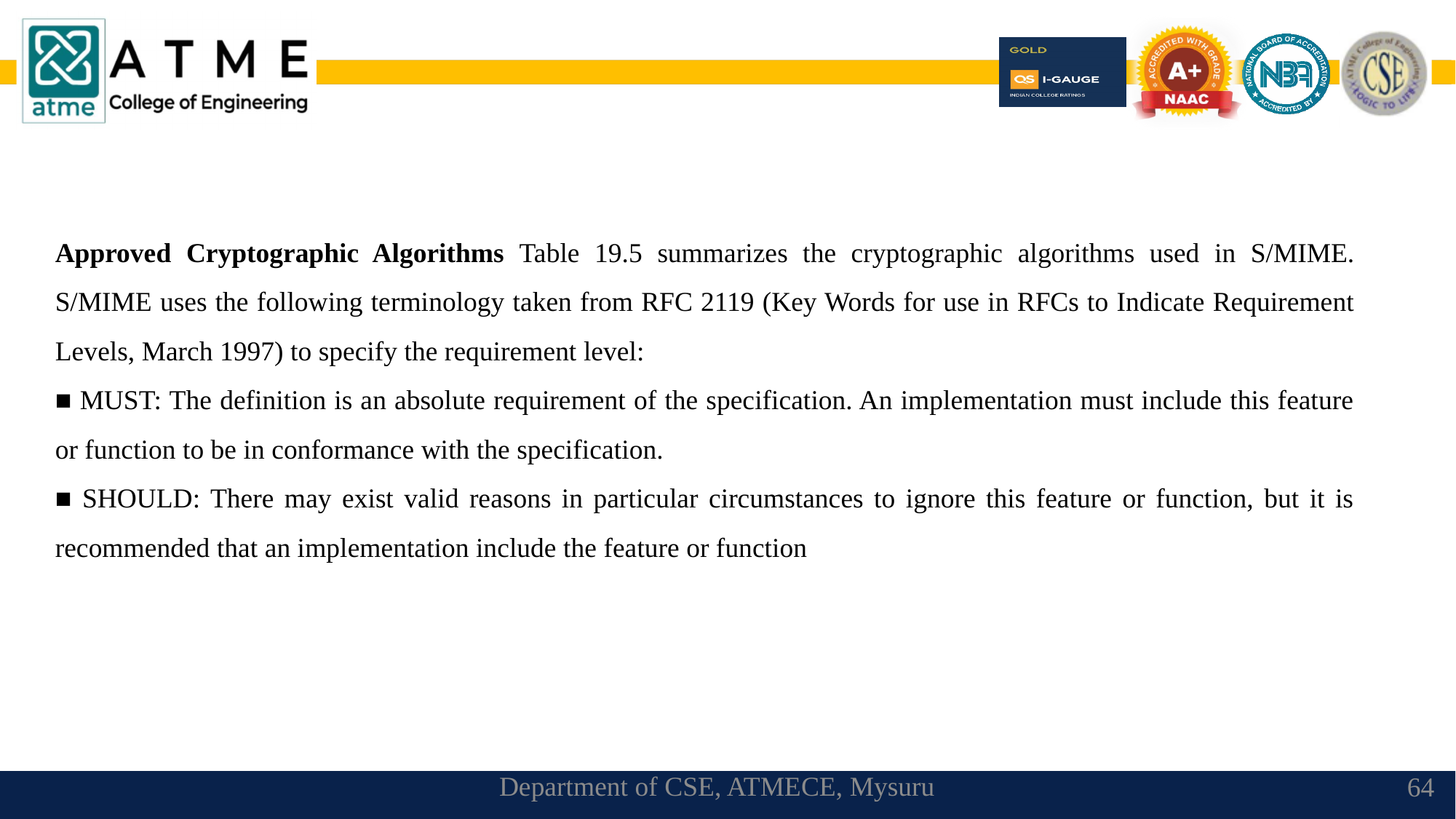

Approved Cryptographic Algorithms Table 19.5 summarizes the cryptographic algorithms used in S/MIME. S/MIME uses the following terminology taken from RFC 2119 (Key Words for use in RFCs to Indicate Requirement Levels, March 1997) to specify the requirement level:
■ MUST: The definition is an absolute requirement of the specification. An implementation must include this feature or function to be in conformance with the specification.
■ SHOULD: There may exist valid reasons in particular circumstances to ignore this feature or function, but it is recommended that an implementation include the feature or function
Department of CSE, ATMECE, Mysuru
64